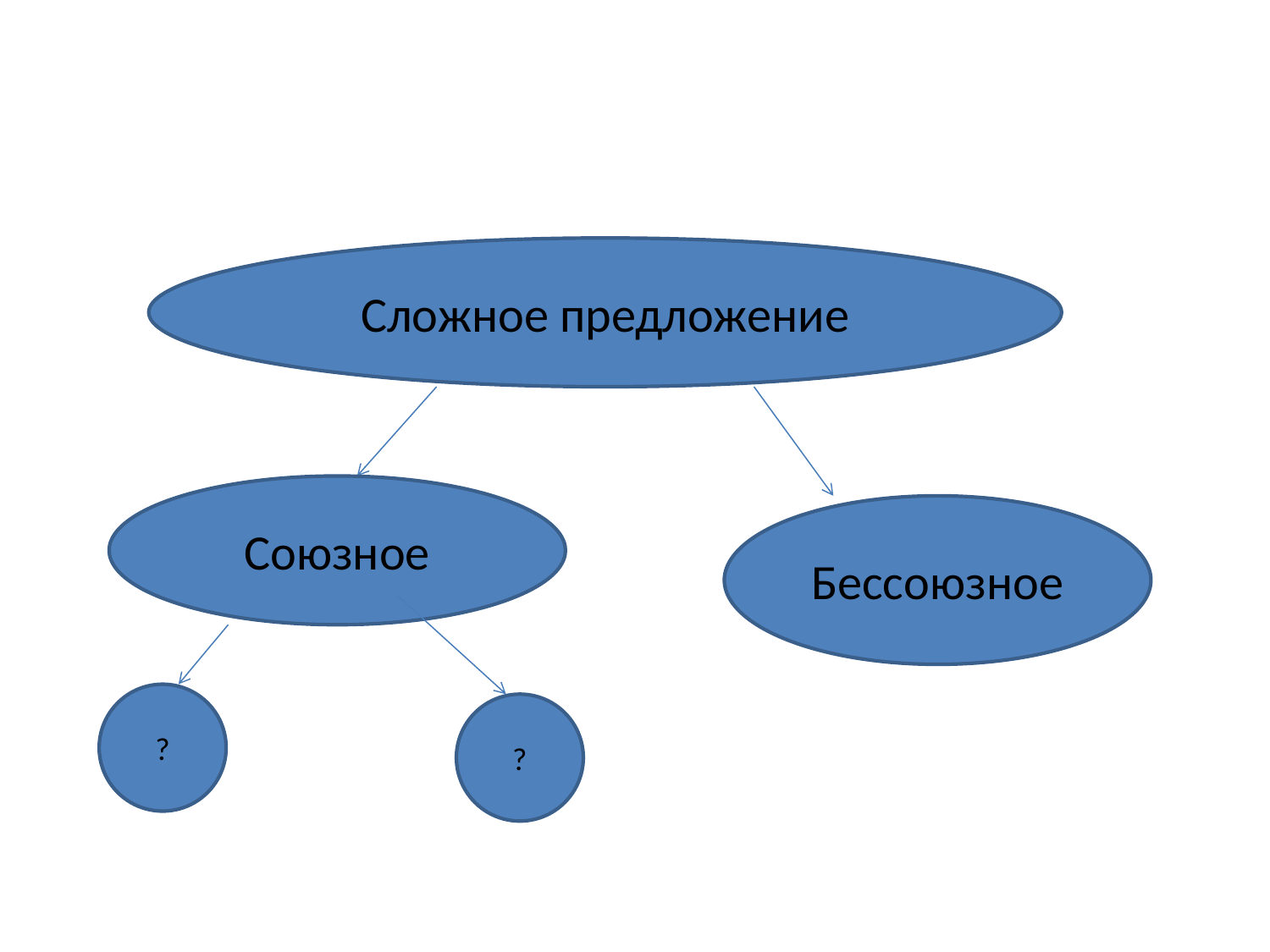

#

Сложное предложение
Союзное
Бессоюзное
?
?